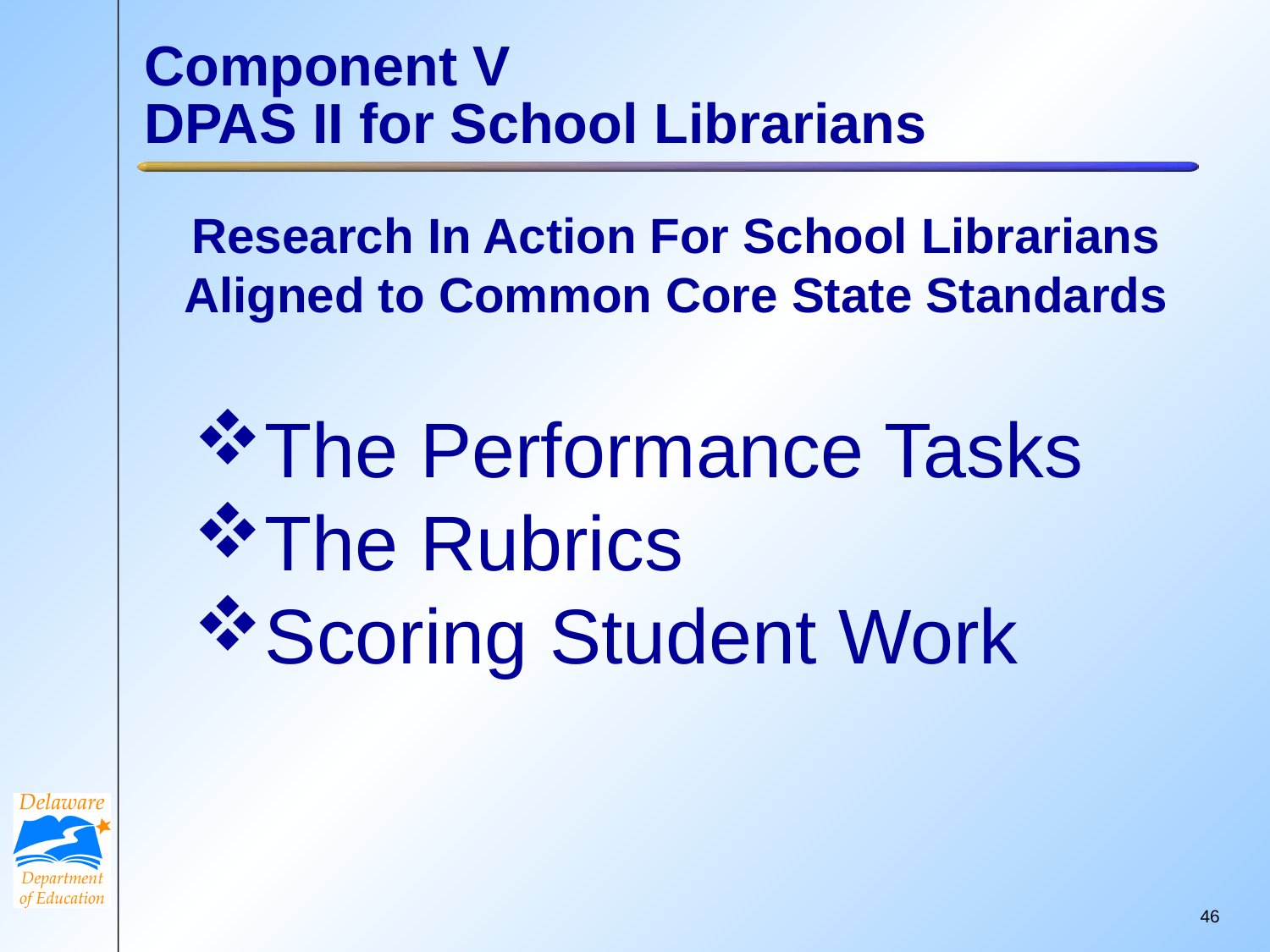

# Component V DPAS II for School Librarians
Research In Action For School Librarians
Aligned to Common Core State Standards
The Performance Tasks
The Rubrics
Scoring Student Work
46